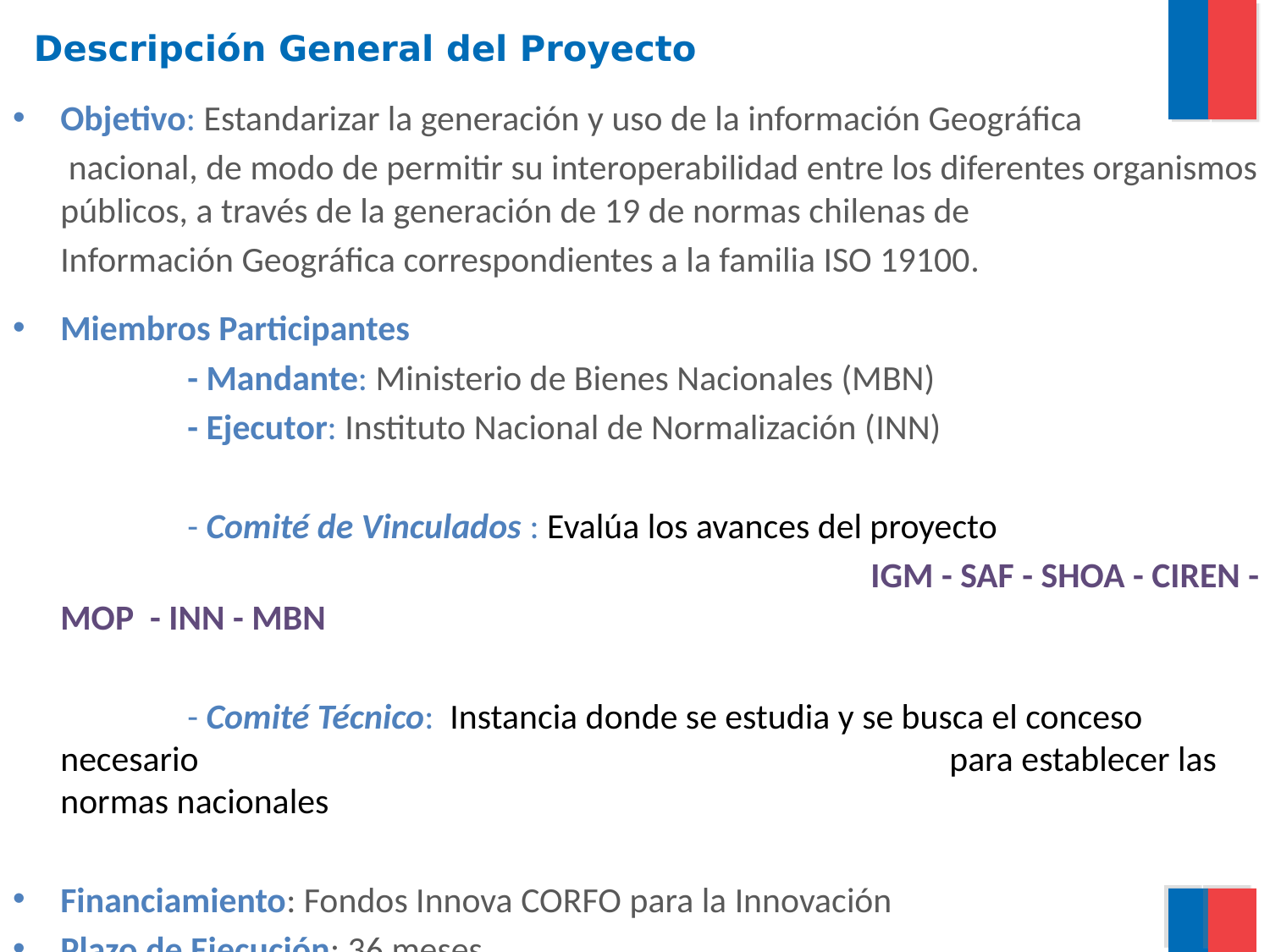

# Descripción General del Proyecto
Objetivo: Estandarizar la generación y uso de la información Geográfica
	 nacional, de modo de permitir su interoperabilidad entre los diferentes organismos públicos, a través de la generación de 19 de normas chilenas de
	Información Geográfica correspondientes a la familia ISO 19100.

Miembros Participantes
		- Mandante: Ministerio de Bienes Nacionales (MBN)
		- Ejecutor: Instituto Nacional de Normalización (INN)

		- Comité de Vinculados : Evalúa los avances del proyecto
							      IGM - SAF - SHOA - CIREN - MOP  - INN - MBN

		- Comité Técnico:  Instancia donde se estudia y se busca el conceso necesario        						para establecer las normas nacionales

Financiamiento: Fondos Innova CORFO para la Innovación
Plazo de Ejecución: 36 meses